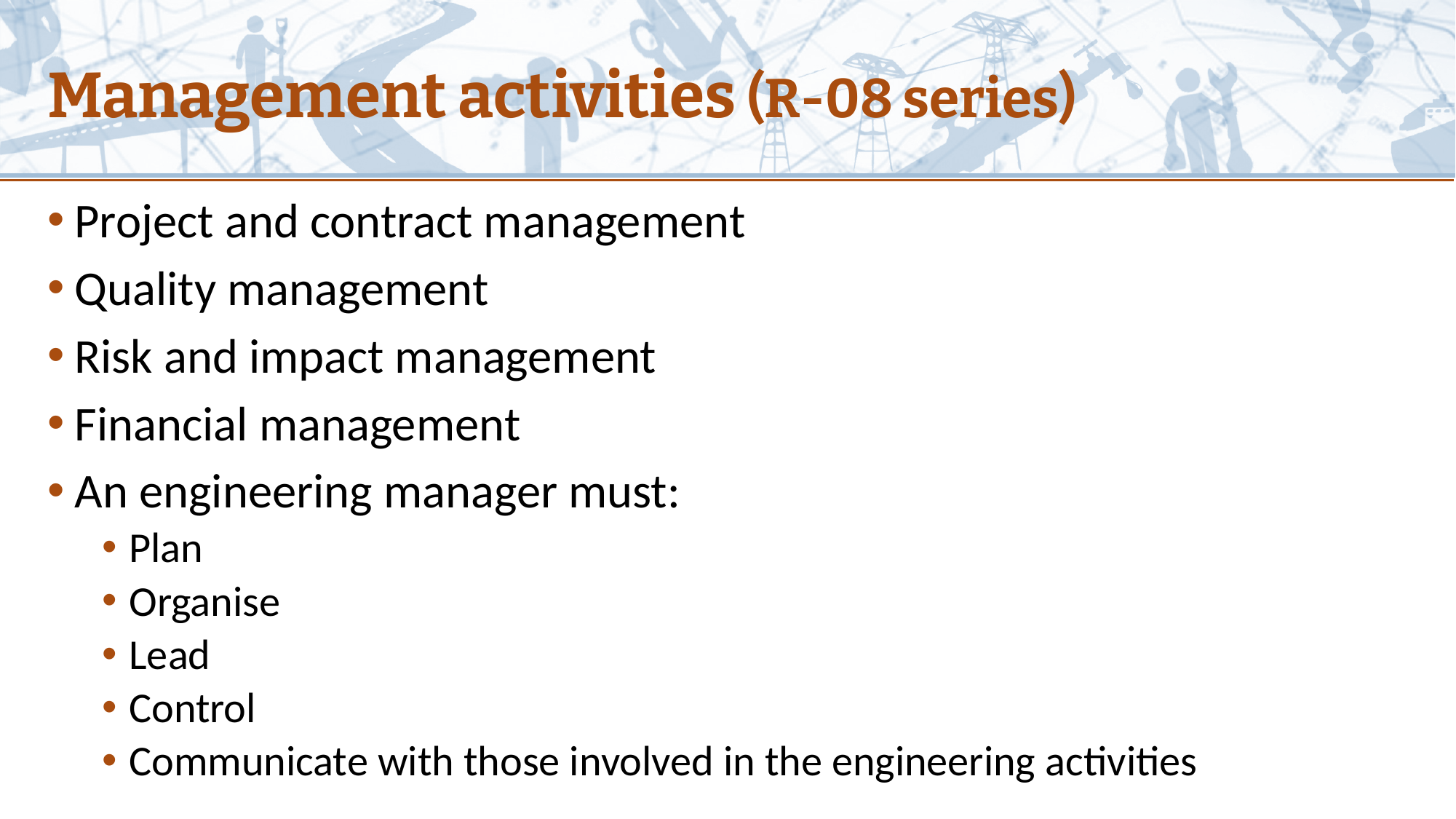

# Management activities (R-08 series)
Project and contract management
Quality management
Risk and impact management
Financial management
An engineering manager must:
Plan
Organise
Lead
Control
Communicate with those involved in the engineering activities